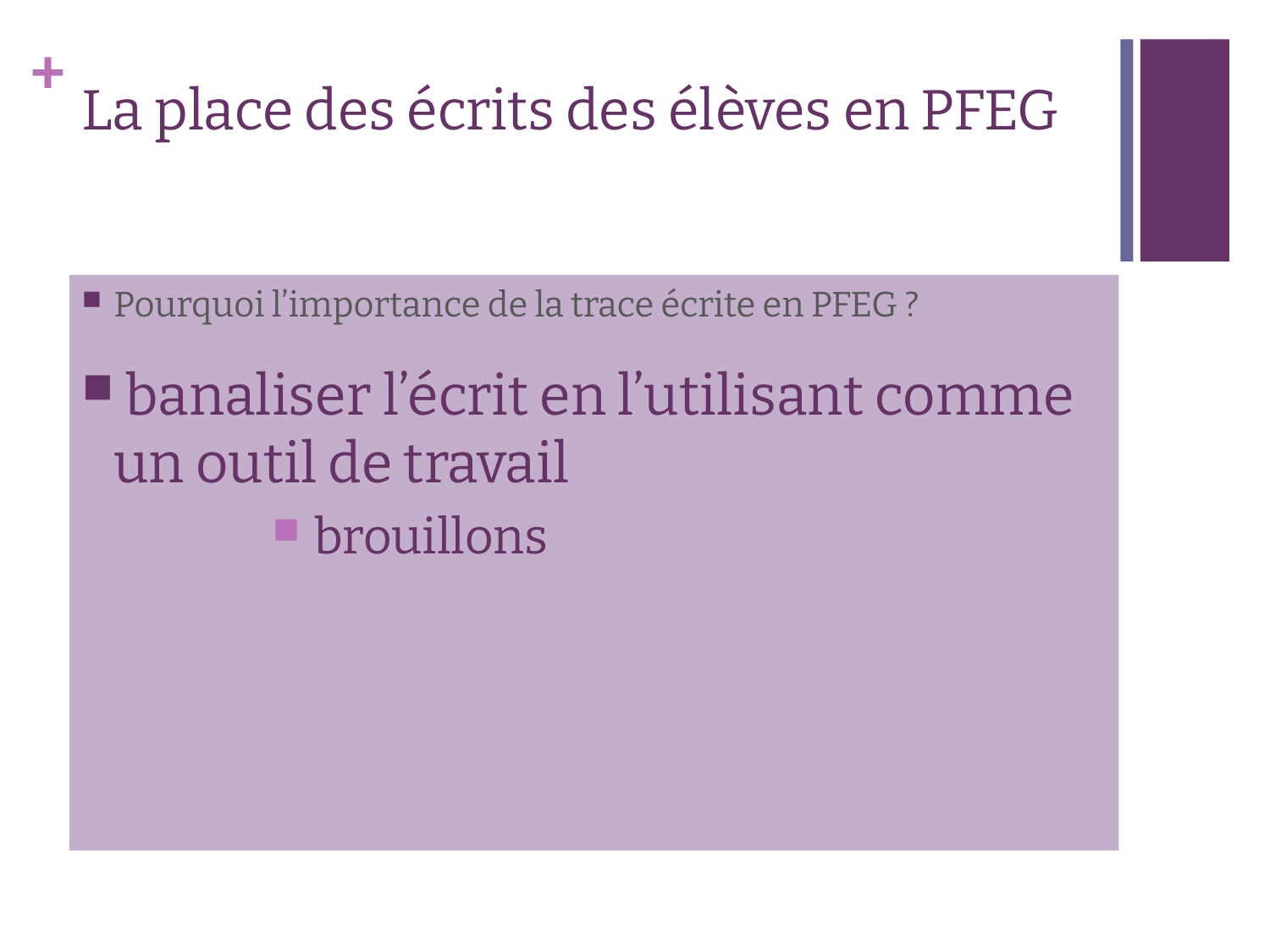

La place des écrits des élèves en PFEG
Pourquoi l’importance de la trace écrite en PFEG ?
 banaliser l’écrit en l’utilisant comme un outil de travail
 brouillons